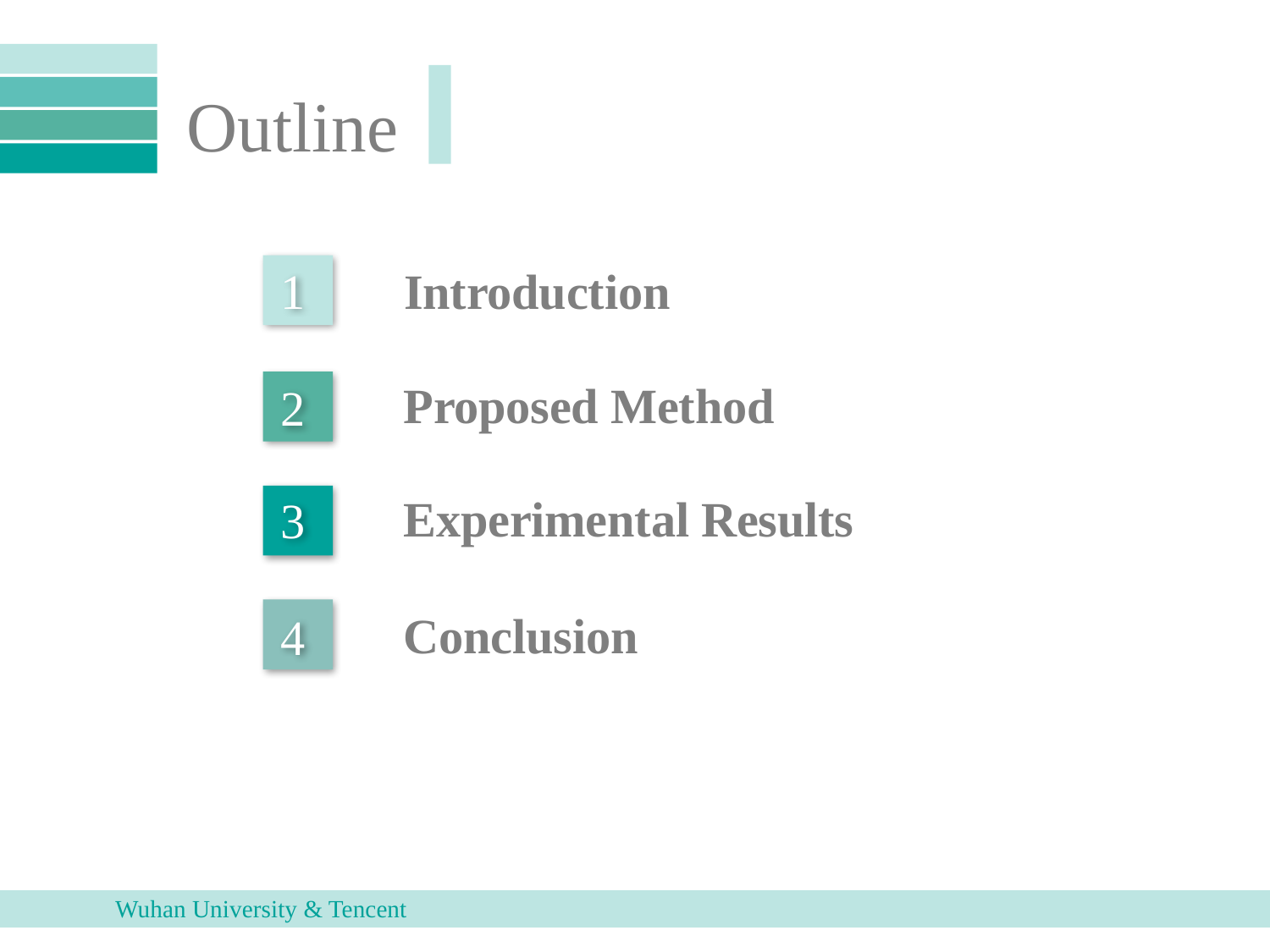

Outline

1
Introduction

Proposed Method
2

Experimental Results
3

Conclusion

4